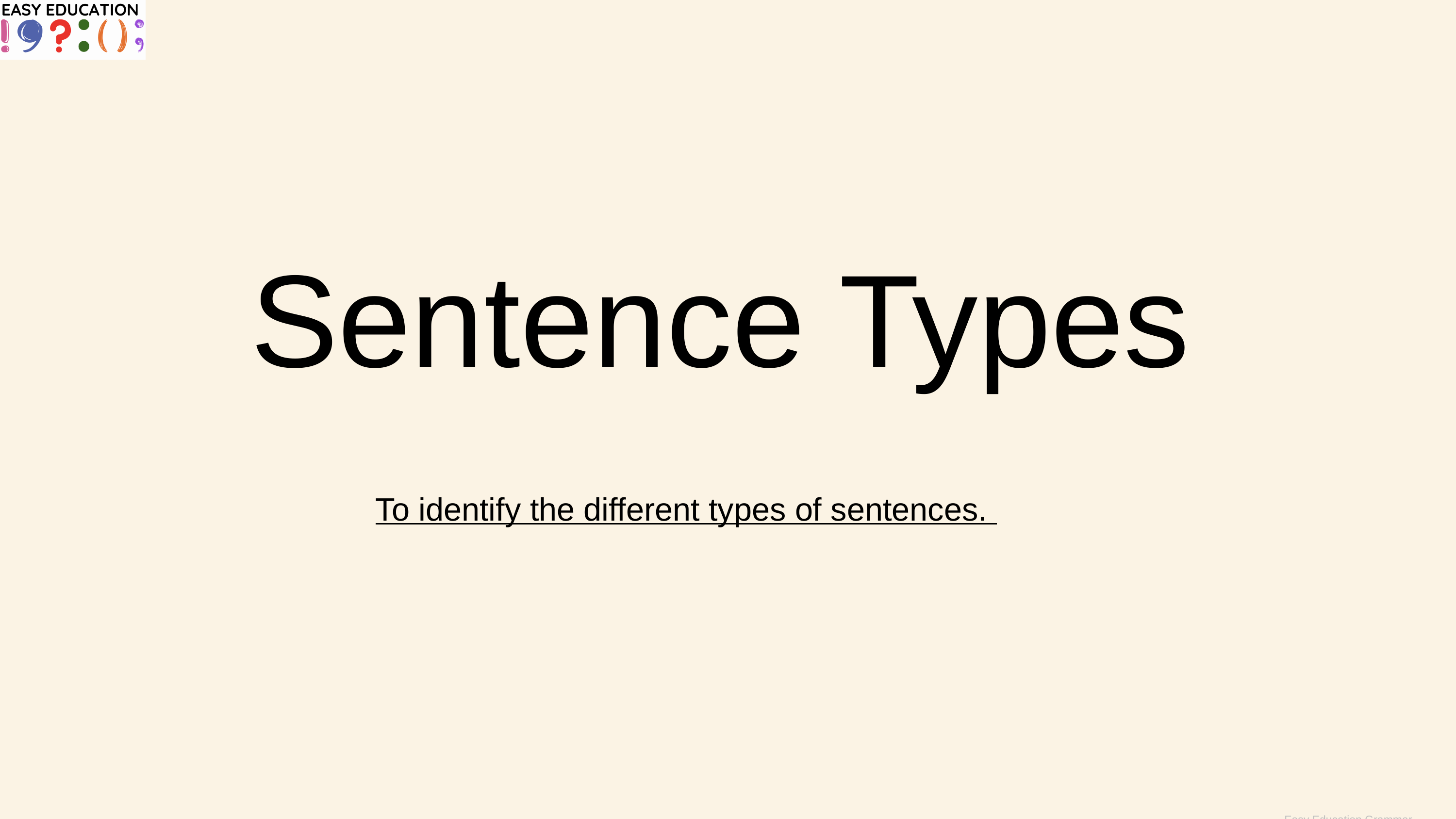

Sentence Types
To identify the different types of sentences.